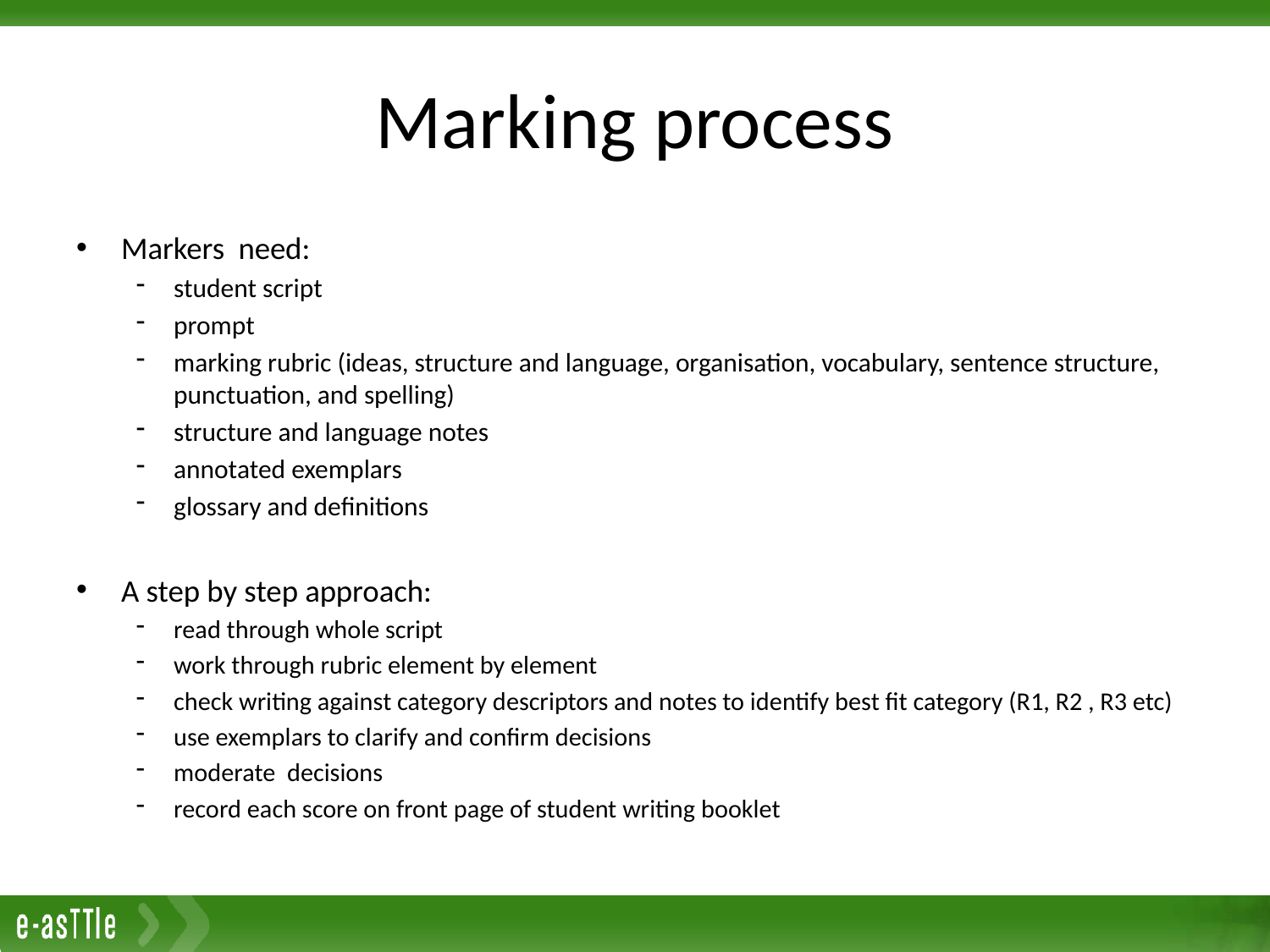

# Marking process
Markers  need:
student script
prompt
marking rubric (ideas, structure and language, organisation, vocabulary, sentence structure, punctuation, and spelling)
structure and language notes
annotated exemplars
glossary and definitions

A step by step approach:
read through whole script
work through rubric element by element
check writing against category descriptors and notes to identify best fit category (R1, R2 , R3 etc)
use exemplars to clarify and confirm decisions
moderate  decisions
record each score on front page of student writing booklet